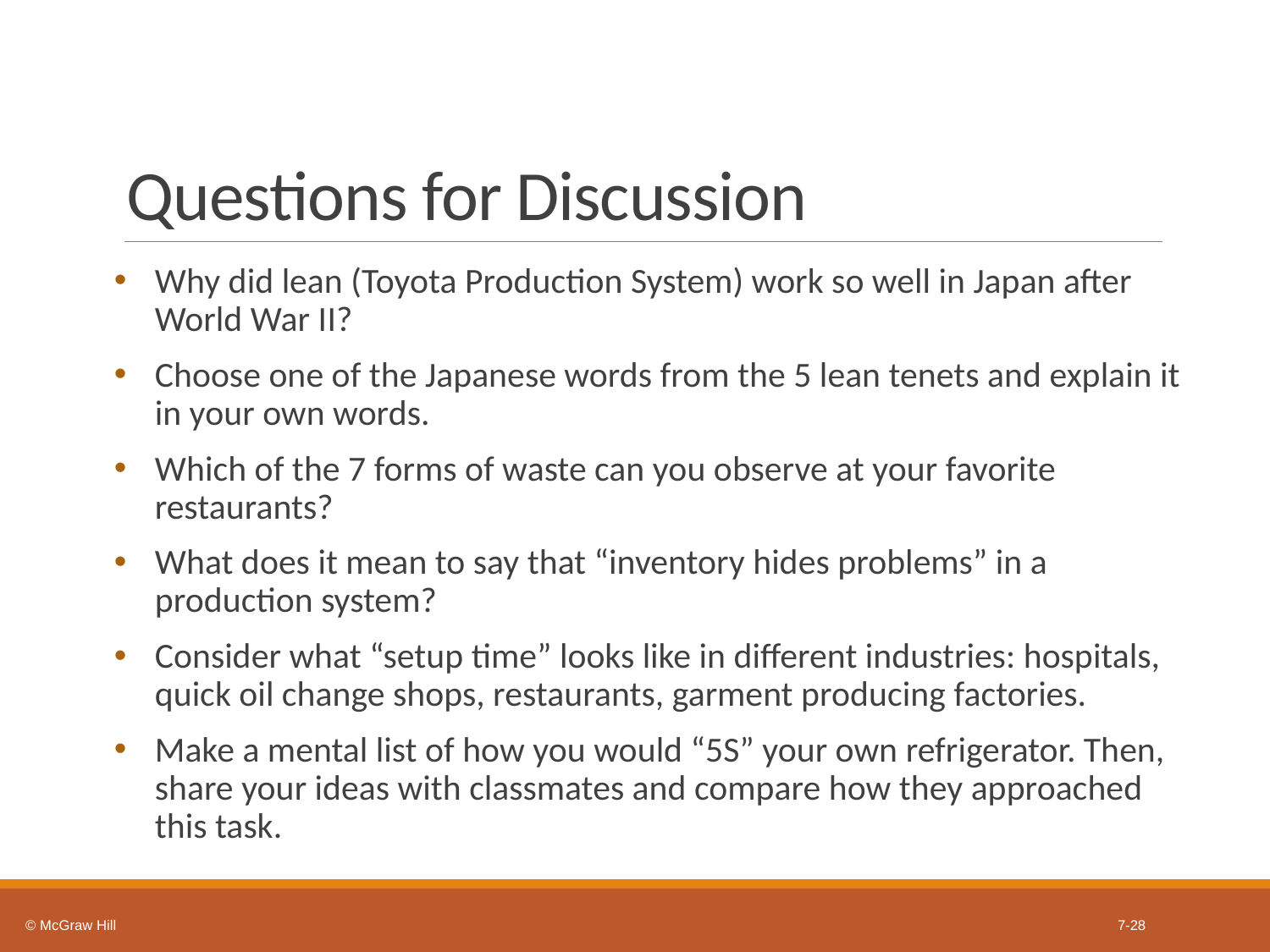

# Questions for Discussion
Why did lean (Toyota Production System) work so well in Japan after World War I I?
Choose one of the Japanese words from the 5 lean tenets and explain it in your own words.
Which of the 7 forms of waste can you observe at your favorite restaurants?
What does it mean to say that “inventory hides problems” in a production system?
Consider what “setup time” looks like in different industries: hospitals, quick oil change shops, restaurants, garment producing factories.
Make a mental list of how you would “5S” your own refrigerator. Then, share your ideas with classmates and compare how they approached this task.